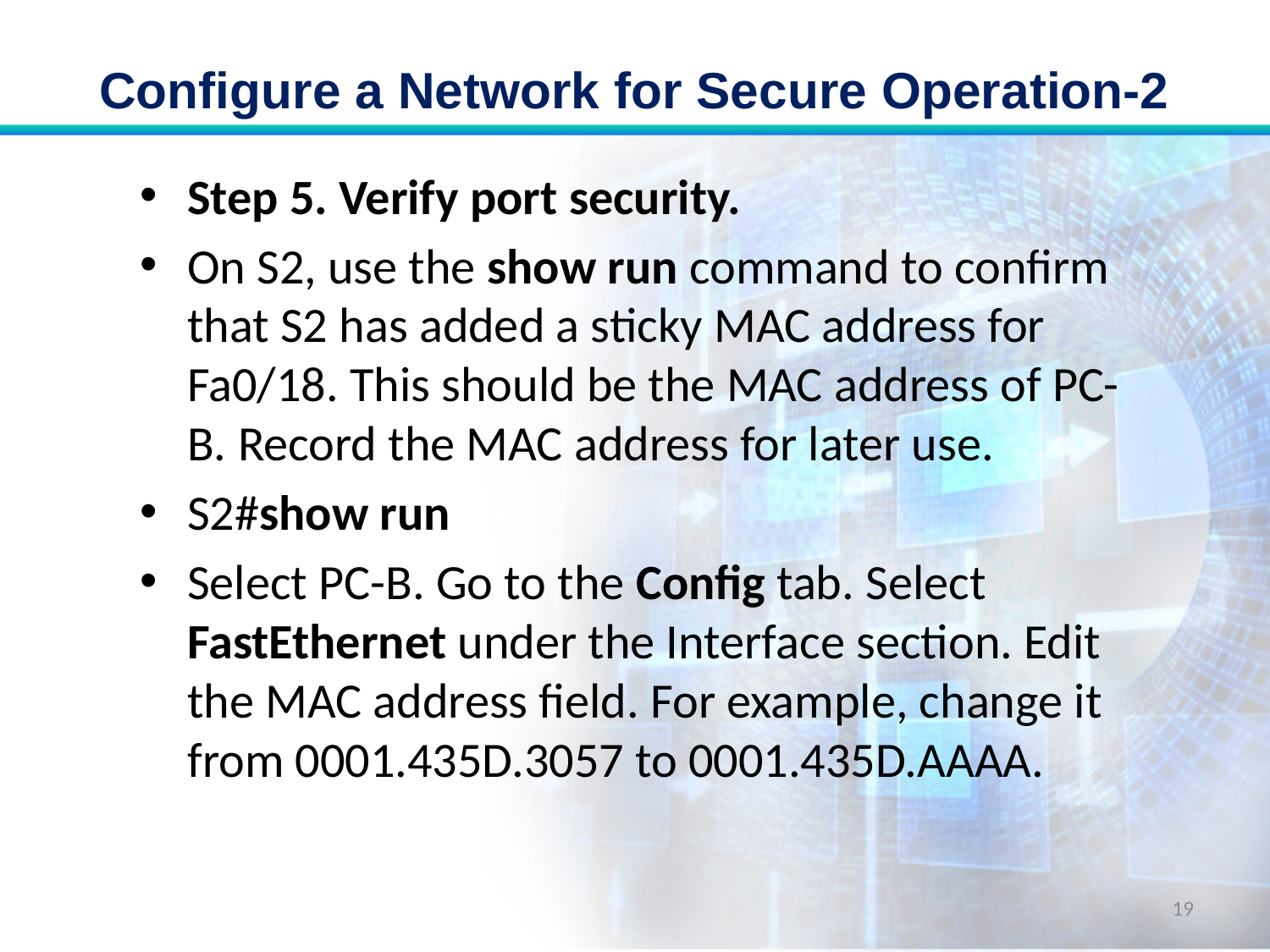

# Configure a Network for Secure Operation-2
Step 5. Verify port security.
On S2, use the show run command to confirm that S2 has added a sticky MAC address for Fa0/18. This should be the MAC address of PC-B. Record the MAC address for later use.
S2#show run
Select PC-B. Go to the Config tab. Select FastEthernet under the Interface section. Edit the MAC address field. For example, change it from 0001.435D.3057 to 0001.435D.AAAA.
19